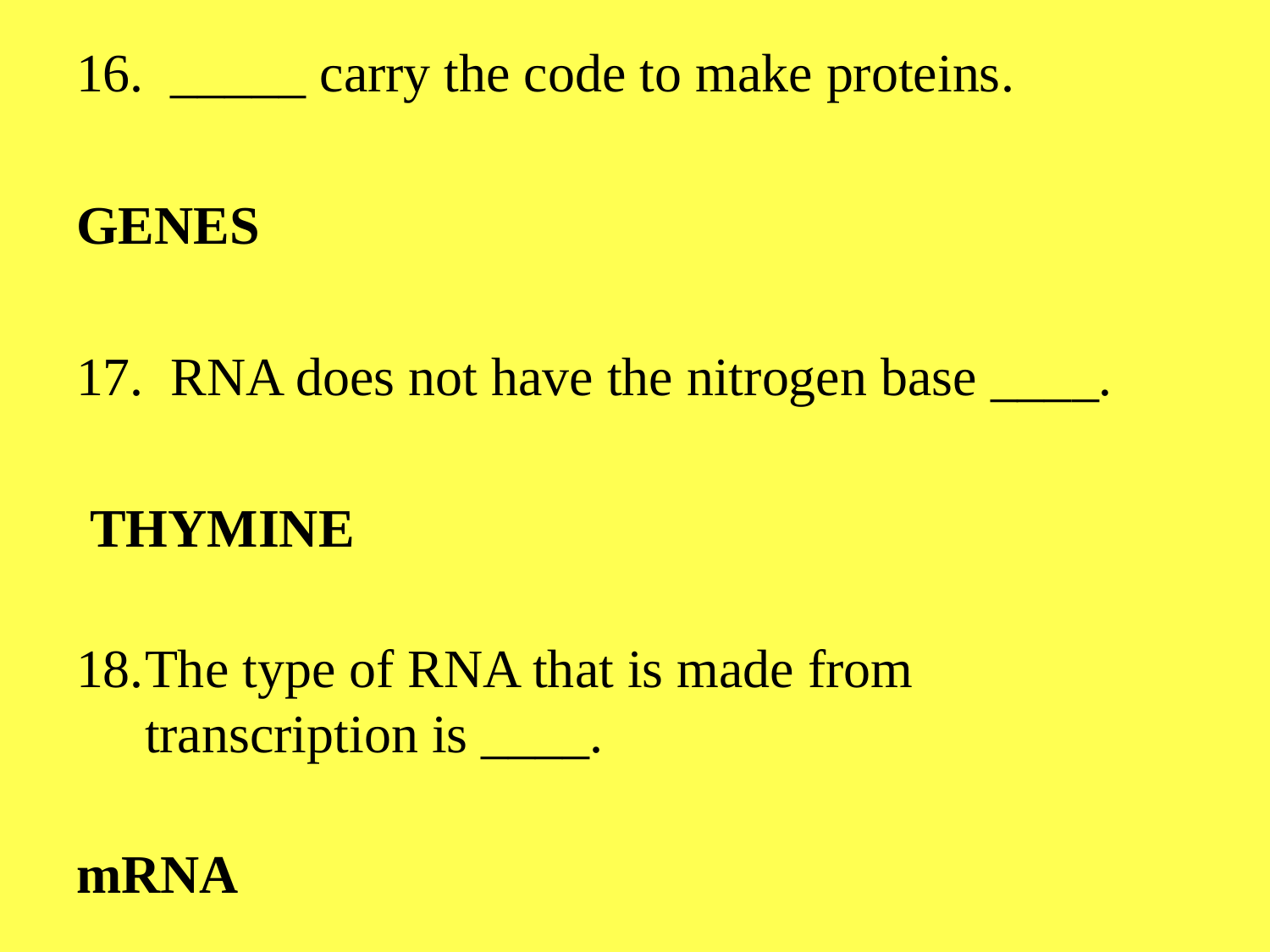

16.  _____ carry the code to make proteins.

GENES

17.  RNA does not have the nitrogen base ____.

 THYMINE

The type of RNA that is made from transcription is ____.

mRNA